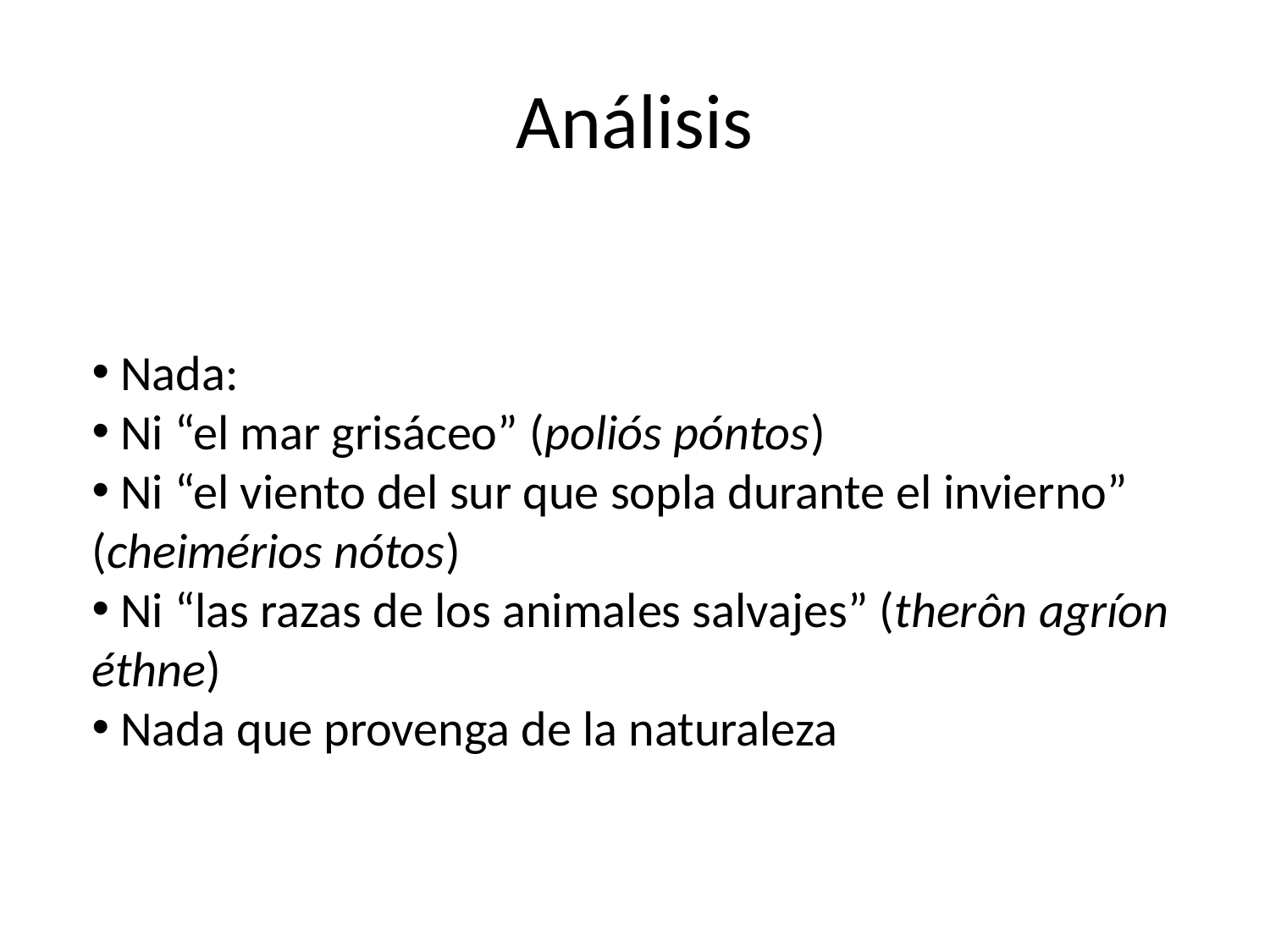

# Análisis
 Nada:
 Ni “el mar grisáceo” (poliós póntos)
 Ni “el viento del sur que sopla durante el invierno” (cheimérios nótos)
 Ni “las razas de los animales salvajes” (therôn agríon éthne)
 Nada que provenga de la naturaleza